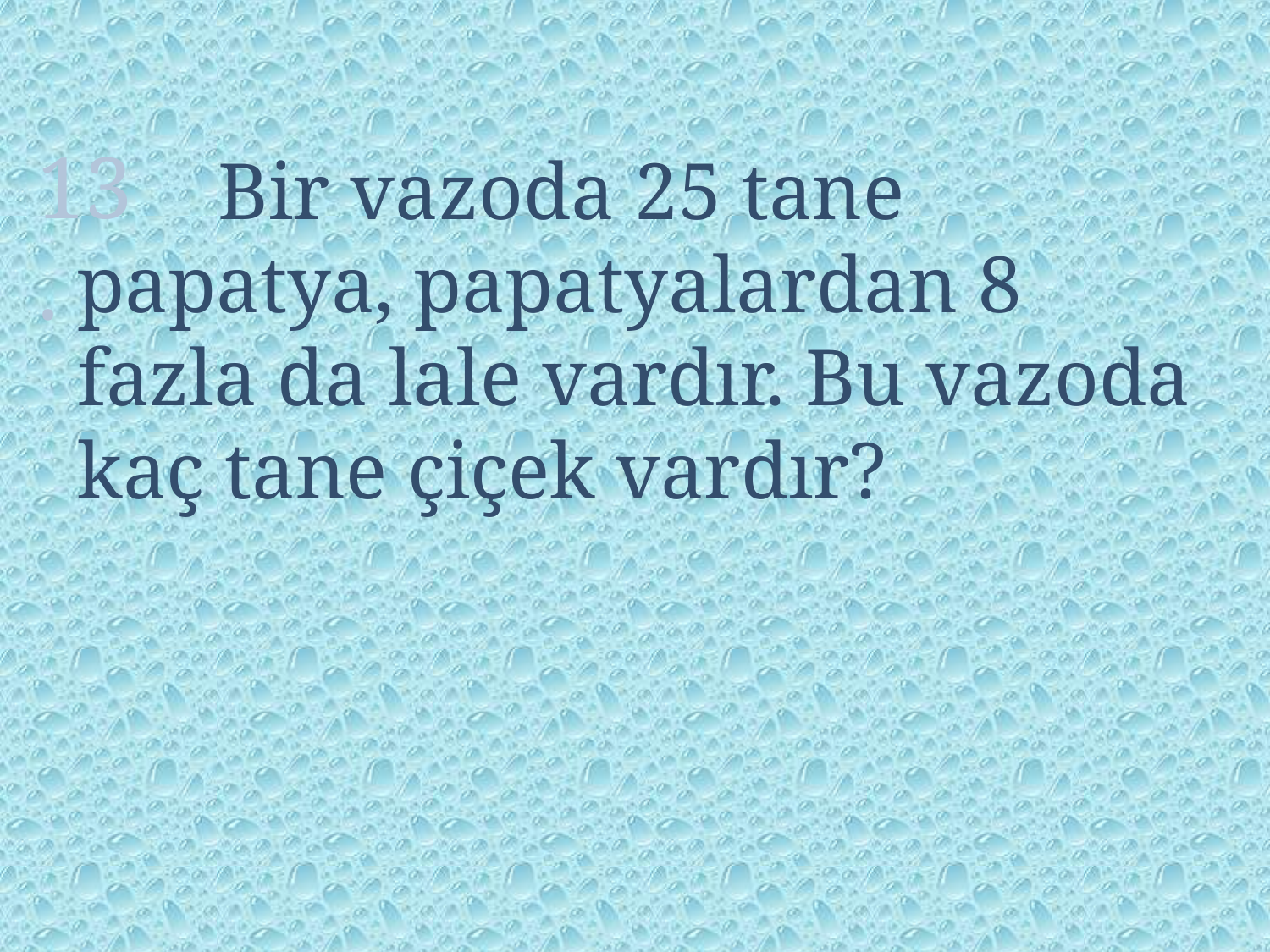

13.
       Bir vazoda 25 tane papatya, papatyalardan 8 fazla da lale vardır. Bu vazoda kaç tane çiçek vardır?